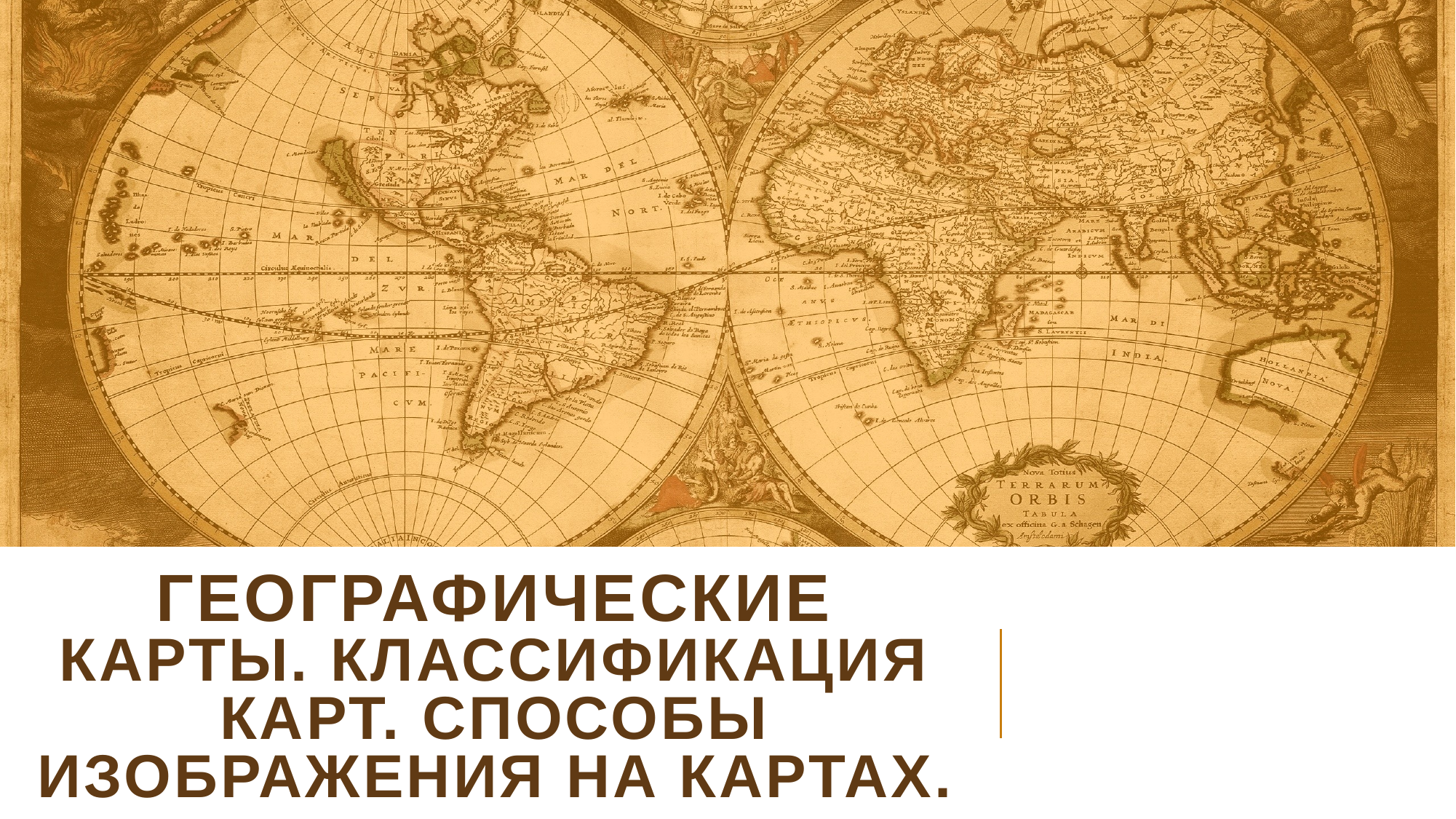

# Географические карты. Классификация карт. Способы изображения на картах.